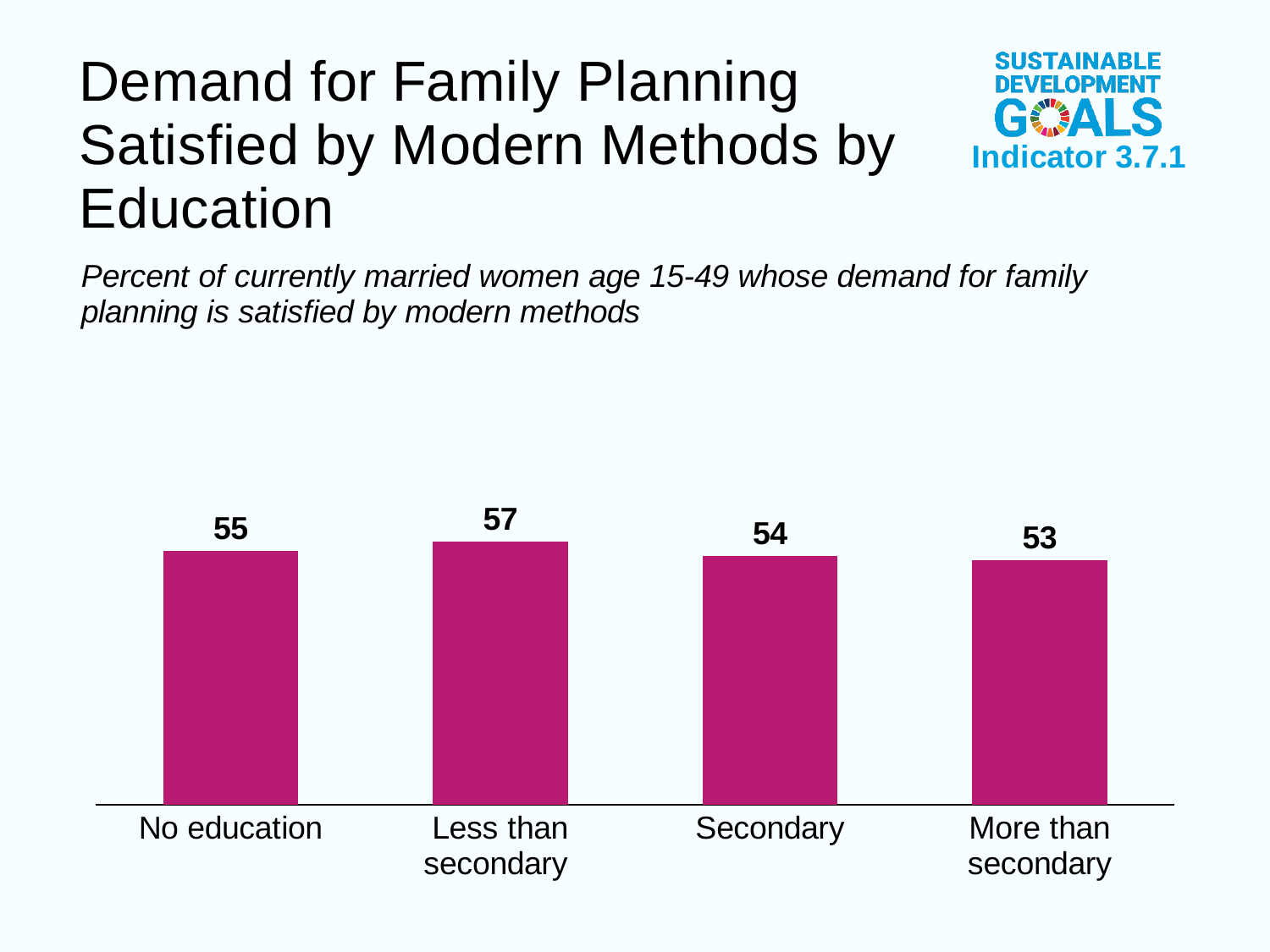

### Chart

| Category | Column1 |
|---|---|
| No education | 55.0 |
| Less than secondary  | 57.0 |
| Secondary | 54.0 |
| More than secondary | 53.0 |